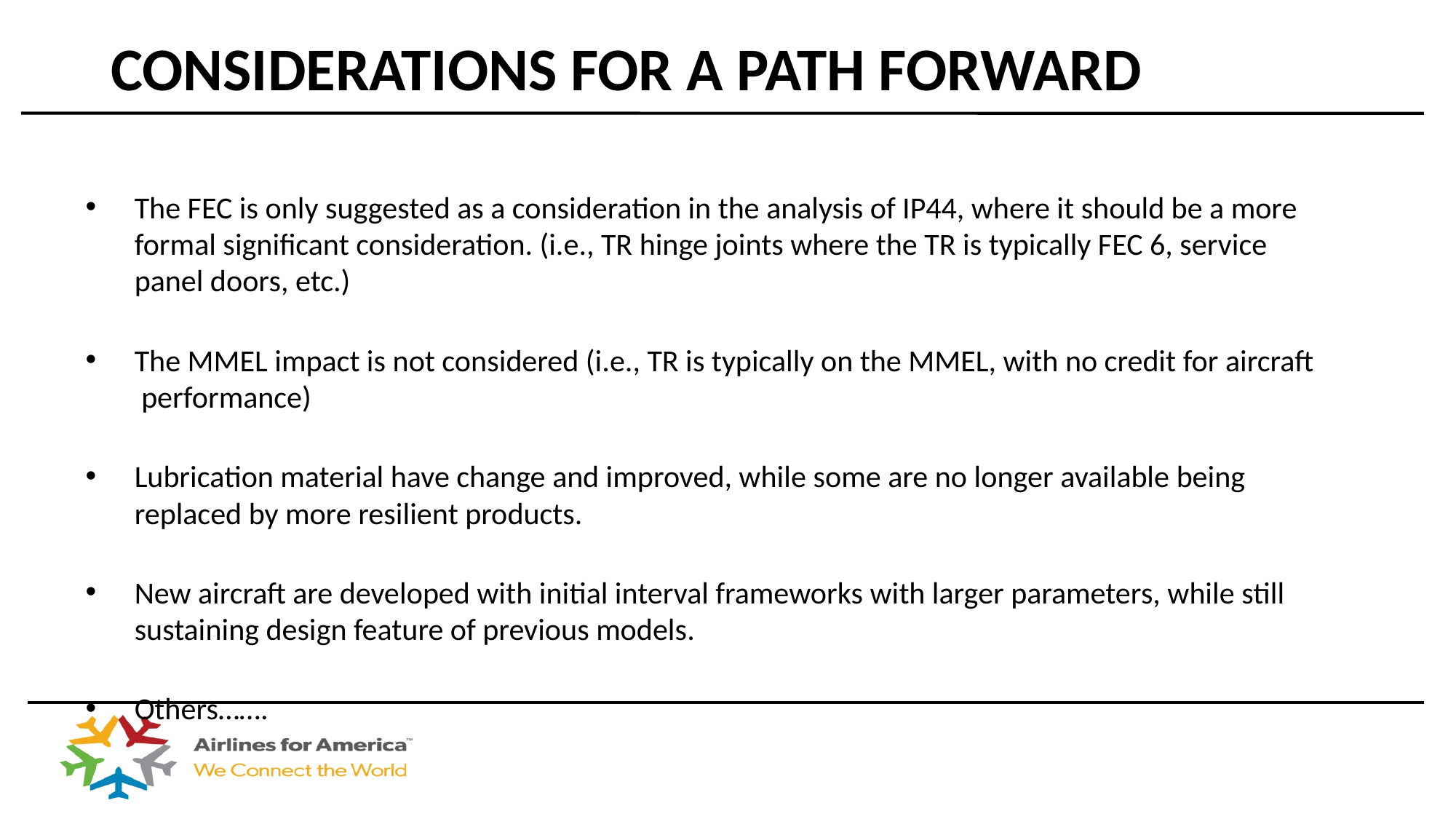

# Considerations for a path forward
The FEC is only suggested as a consideration in the analysis of IP44, where it should be a more formal significant consideration. (i.e., TR hinge joints where the TR is typically FEC 6, service panel doors, etc.)
The MMEL impact is not considered (i.e., TR is typically on the MMEL, with no credit for aircraft  performance)
Lubrication material have change and improved, while some are no longer available being replaced by more resilient products.
New aircraft are developed with initial interval frameworks with larger parameters, while still sustaining design feature of previous models.
Others…….